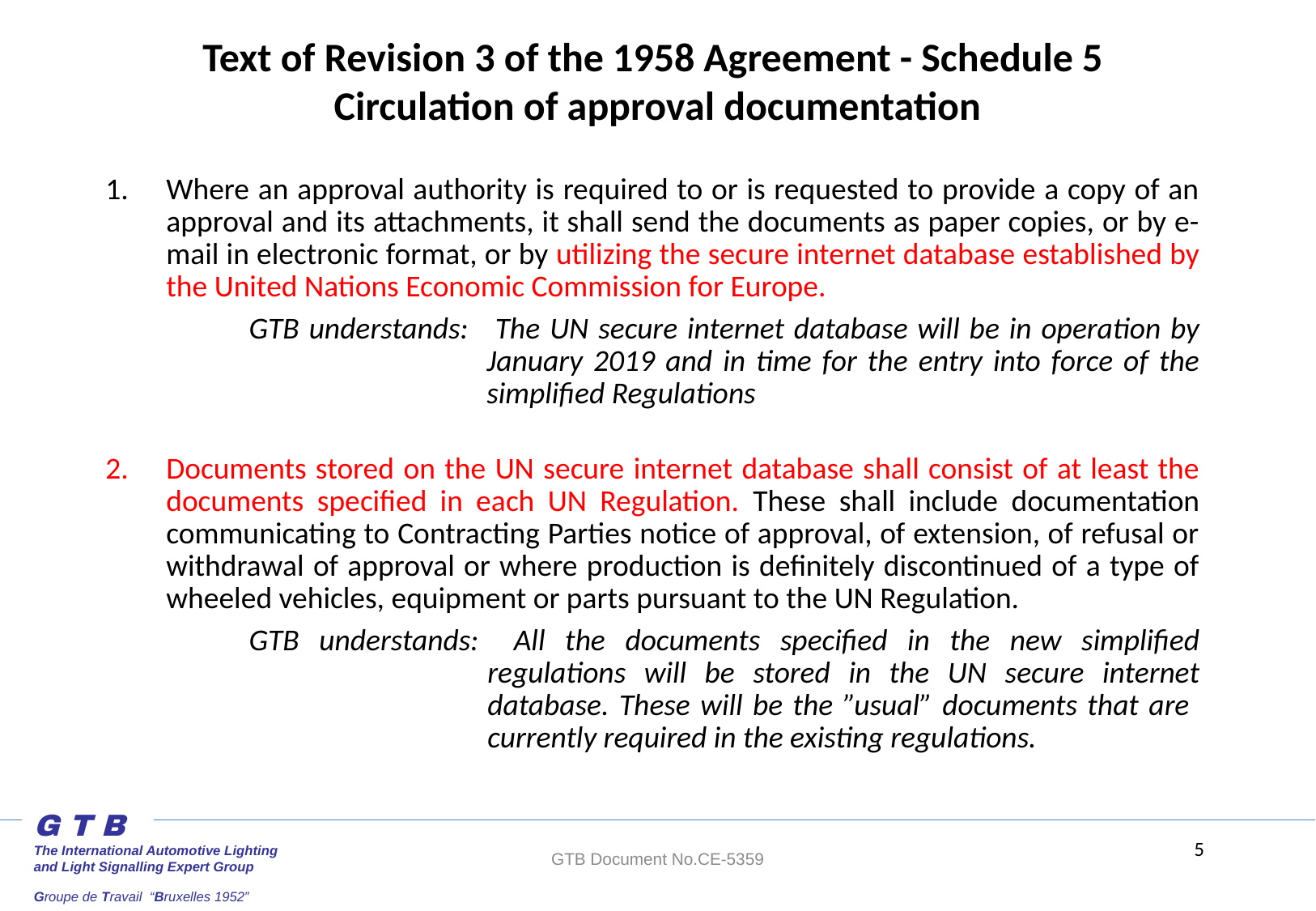

Text of Revision 3 of the 1958 Agreement - Schedule 5
Circulation of approval documentation
Where an approval authority is required to or is requested to provide a copy of an approval and its attachments, it shall send the documents as paper copies, or by e-mail in electronic format, or by utilizing the secure internet database established by the United Nations Economic Commission for Europe.
GTB understands:  	The UN secure internet database will be in operation by January 2019 and in time for the entry into force of the simplified Regulations

Documents stored on the UN secure internet database shall consist of at least the documents specified in each UN Regulation. These shall include documentation communicating to Contracting Parties notice of approval, of extension, of refusal or withdrawal of approval or where production is definitely discontinued of a type of wheeled vehicles, equipment or parts pursuant to the UN Regulation.
GTB understands: 	All the documents specified in the new simplified regulations will be stored in the UN secure internet database. These will be the ”usual” documents that are  currently required in the existing regulations.
G T B
The International Automotive Lighting
and Light Signalling Expert Group
Groupe de Travail  “Bruxelles 1952”
GTB Document No.CE-5359
5